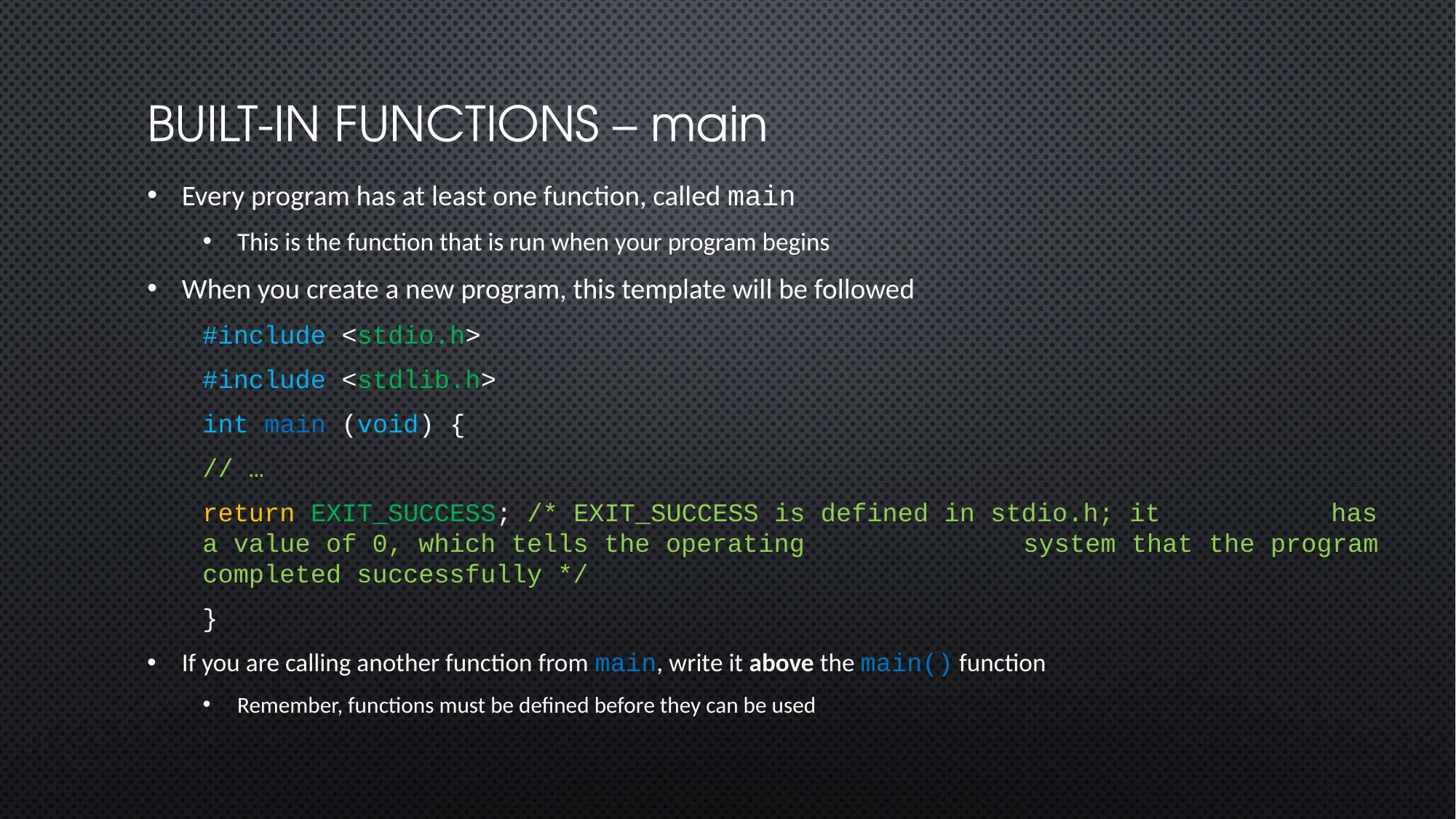

# BUILT-IN FUNCTIONS – main
Every program has at least one function, called main
This is the function that is run when your program begins
When you create a new program, this template will be followed
#include <stdio.h>
#include <stdlib.h>
int main (void) {
	// …
	return EXIT_SUCCESS; /* EXIT_SUCCESS is defined in stdio.h; it 										  	has a value of 0, which tells the operating 									 	system that the program completed successfully */
}
If you are calling another function from main, write it above the main() function
Remember, functions must be defined before they can be used